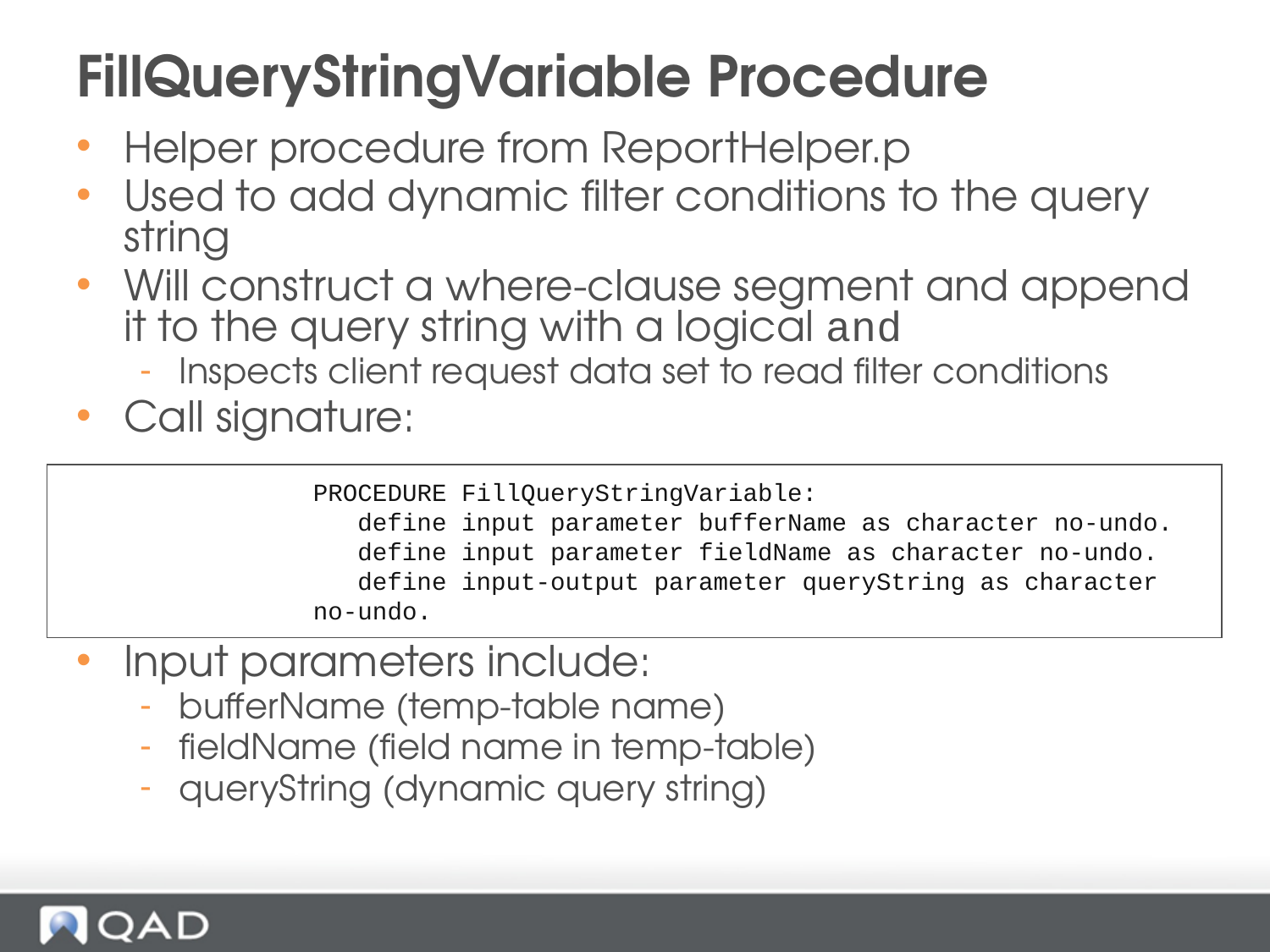

# FillQueryStringVariable Procedure
Helper procedure from ReportHelper.p
Used to add dynamic filter conditions to the query string
Will construct a where-clause segment and append it to the query string with a logical and
Inspects client request data set to read filter conditions
Call signature:

Input parameters include:
bufferName (temp-table name)
fieldName (field name in temp-table)
queryString (dynamic query string)

PROCEDURE FillQueryStringVariable:
   define input parameter bufferName as character no-undo.
   define input parameter fieldName as character no-undo.
   define input-output parameter queryString as character no-undo.